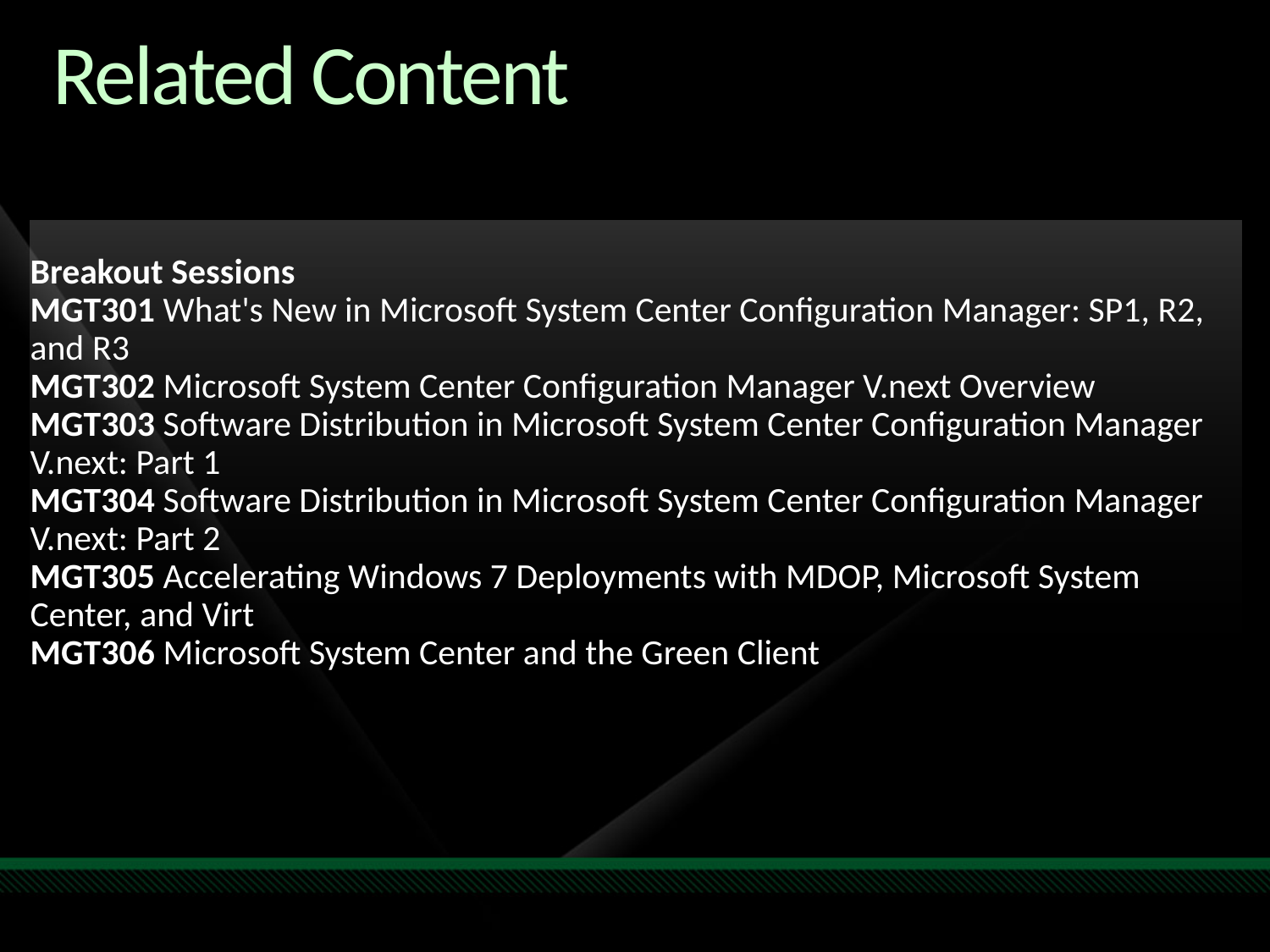

# Related Content

Breakout Sessions
MGT301 What's New in Microsoft System Center Configuration Manager: SP1, R2, and R3
MGT302 Microsoft System Center Configuration Manager V.next Overview
MGT303 Software Distribution in Microsoft System Center Configuration Manager V.next: Part 1
MGT304 Software Distribution in Microsoft System Center Configuration Manager V.next: Part 2
MGT305 Accelerating Windows 7 Deployments with MDOP, Microsoft System Center, and Virt
MGT306 Microsoft System Center and the Green Client